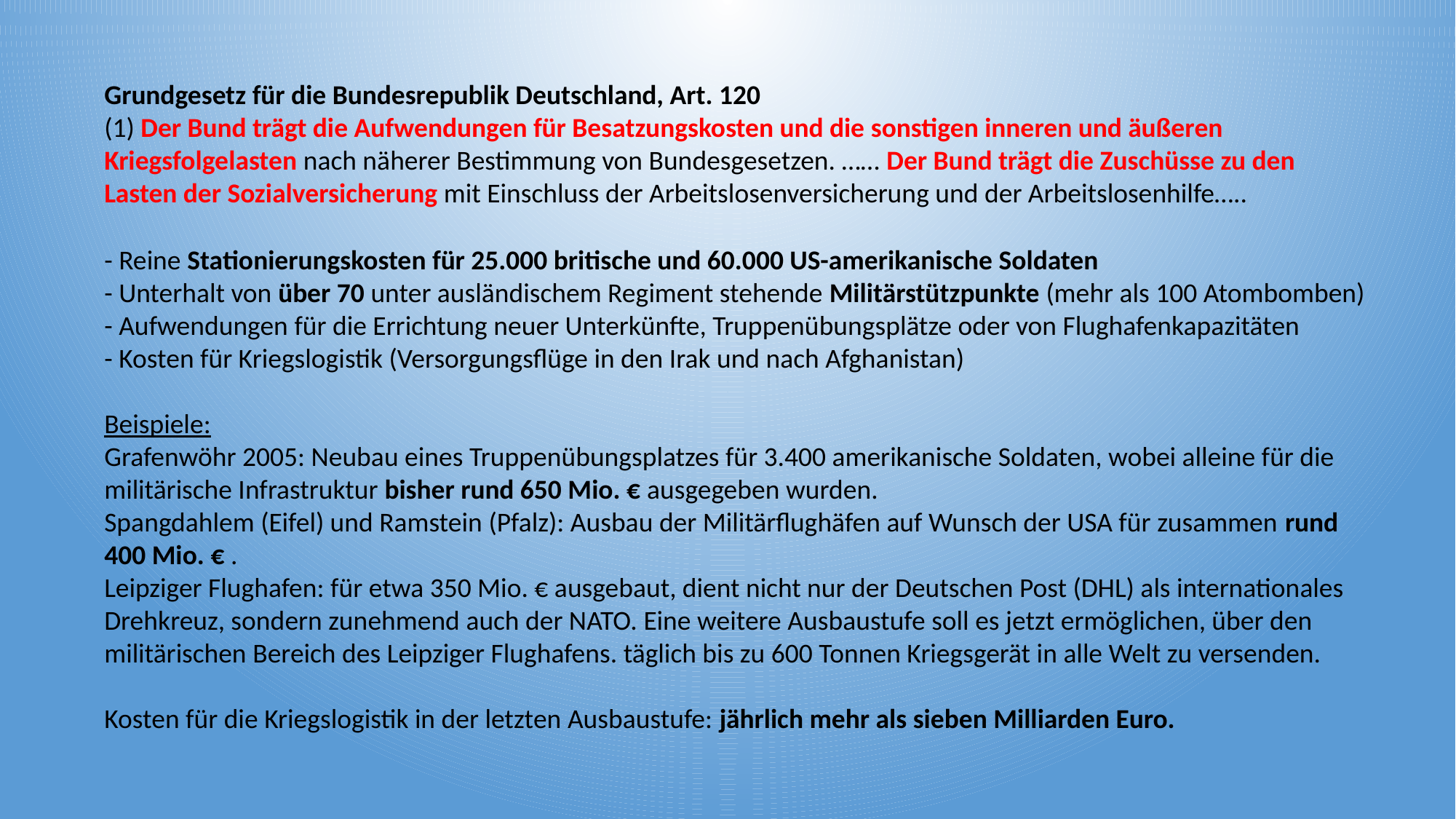

Grundgesetz für die Bundesrepublik Deutschland, Art. 120
(1) Der Bund trägt die Aufwendungen für Besatzungskosten und die sonstigen inneren und äußeren Kriegsfolgelasten nach näherer Bestimmung von Bundesgesetzen. …… Der Bund trägt die Zuschüsse zu den Lasten der Sozialversicherung mit Einschluss der Arbeitslosenversicherung und der Arbeitslosenhilfe…..
- Reine Stationierungskosten für 25.000 britische und 60.000 US-amerikanische Soldaten
- Unterhalt von über 70 unter ausländischem Regiment stehende Militärstützpunkte (mehr als 100 Atombomben)
- Aufwendungen für die Errichtung neuer Unterkünfte, Truppenübungsplätze oder von Flughafenkapazitäten
- Kosten für Kriegslogistik (Versorgungsflüge in den Irak und nach Afghanistan)

Beispiele:
Grafenwöhr 2005: Neubau eines Truppenübungsplatzes für 3.400 amerikanische Soldaten, wobei alleine für die militärische Infrastruktur bisher rund 650 Mio. € ausgegeben wurden.
Spangdahlem (Eifel) und Ramstein (Pfalz): Ausbau der Militärflughäfen auf Wunsch der USA für zusammen rund 400 Mio. € .
Leipziger Flughafen: für etwa 350 Mio. € ausgebaut, dient nicht nur der Deutschen Post (DHL) als internationales Drehkreuz, sondern zunehmend auch der NATO. Eine weitere Ausbaustufe soll es jetzt ermöglichen, über den militärischen Bereich des Leipziger Flughafens. täglich bis zu 600 Tonnen Kriegsgerät in alle Welt zu versenden.

Kosten für die Kriegslogistik in der letzten Ausbaustufe: jährlich mehr als sieben Milliarden Euro.